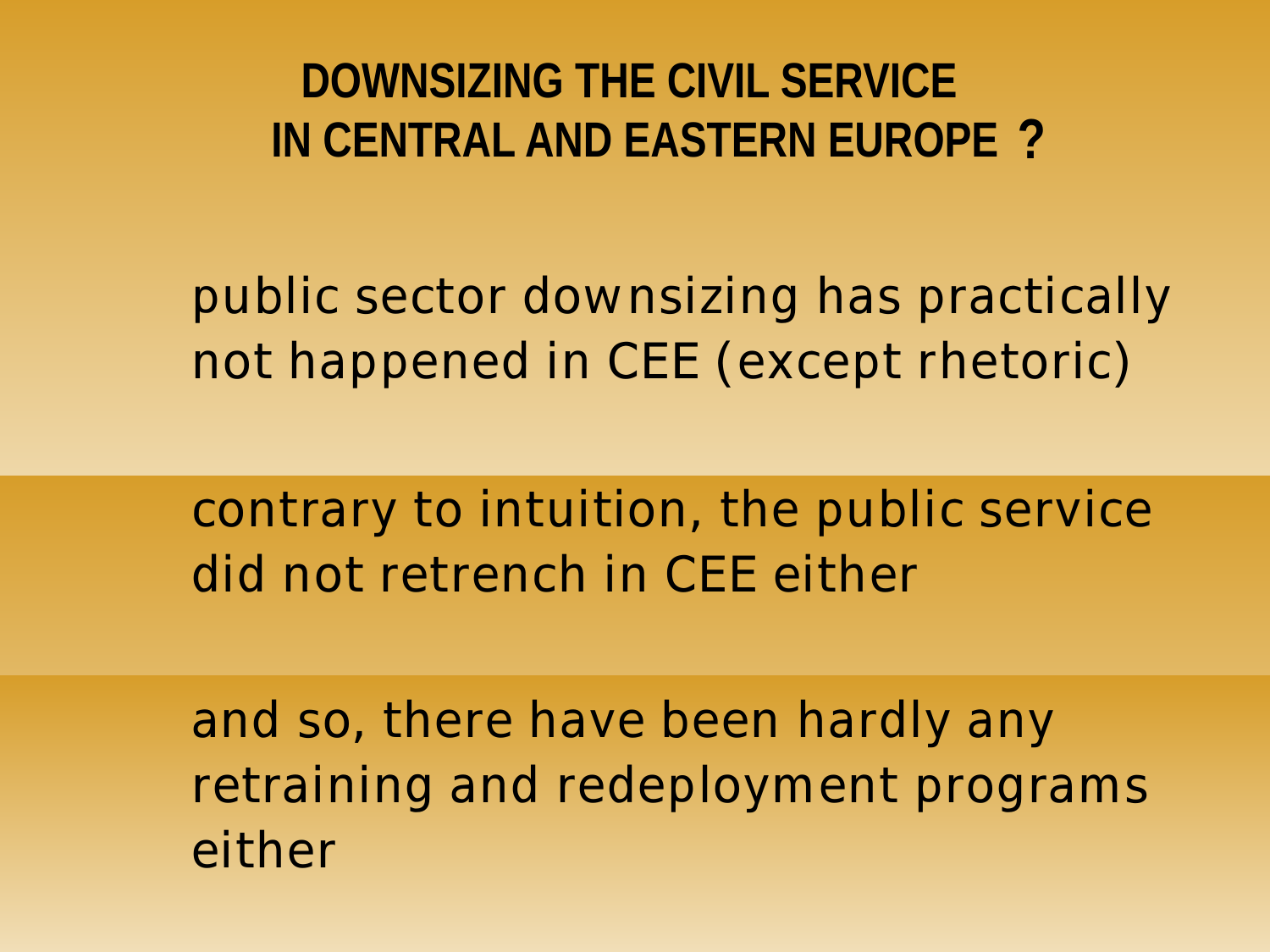

public sector downsizing has practically
not happened in CEE (except rhetoric)

DOWNSIZING THE CIVIL SERVICE
IN CENTRAL AND EASTERN EUROPE

?
contrary to intuition, the public service did not retrench in CEE either

and so, there have been hardly any retraining and redeployment programs either